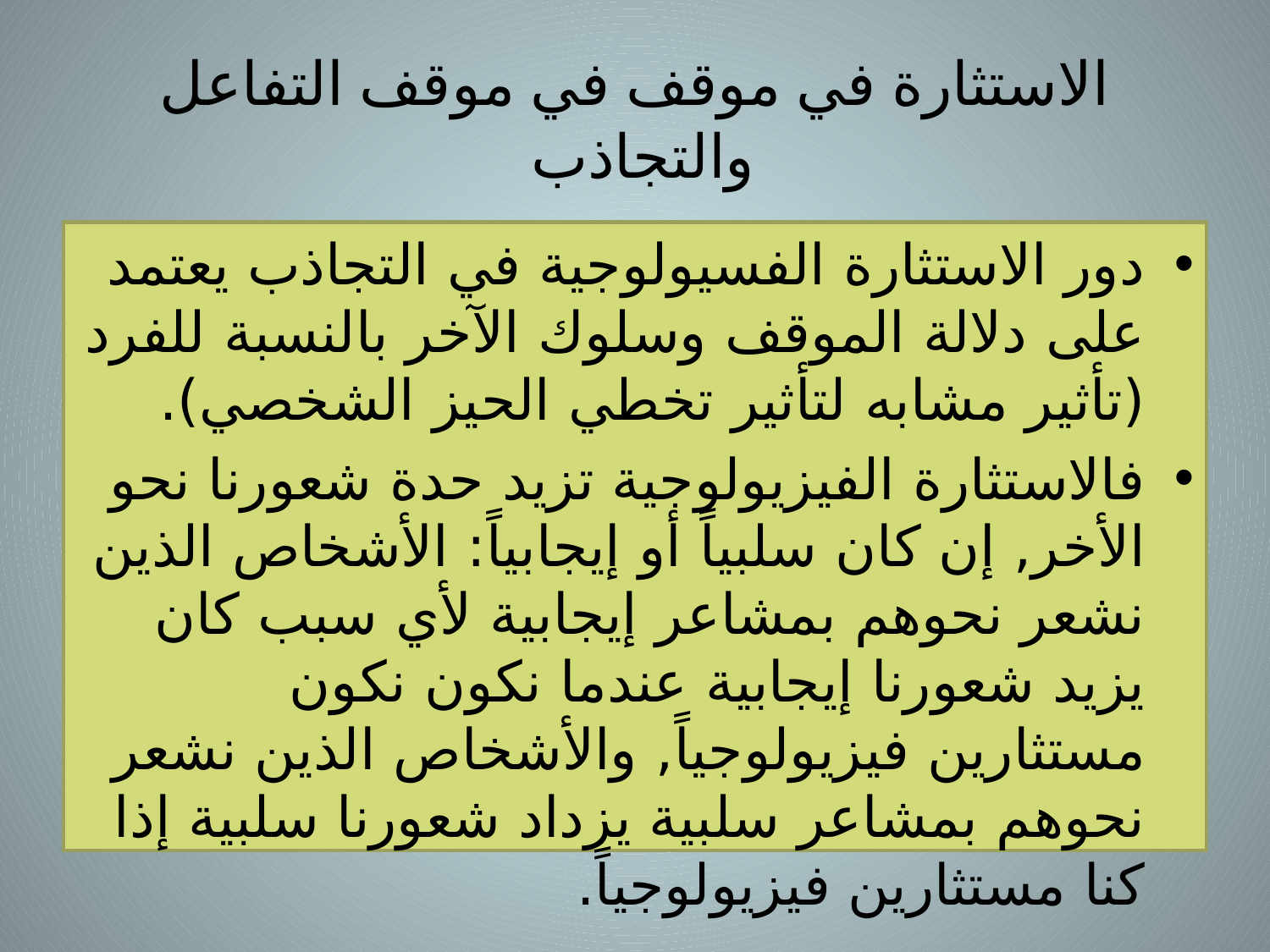

# الاستثارة في موقف في موقف التفاعل والتجاذب
دور الاستثارة الفسيولوجية في التجاذب يعتمد على دلالة الموقف وسلوك الآخر بالنسبة للفرد (تأثير مشابه لتأثير تخطي الحيز الشخصي).
فالاستثارة الفيزيولوجية تزيد حدة شعورنا نحو الأخر, إن كان سلبياً أو إيجابياً: الأشخاص الذين نشعر نحوهم بمشاعر إيجابية لأي سبب كان يزيد شعورنا إيجابية عندما نكون نكون مستثارين فيزيولوجياً, والأشخاص الذين نشعر نحوهم بمشاعر سلبية يزداد شعورنا سلبية إذا كنا مستثارين فيزيولوجياً.